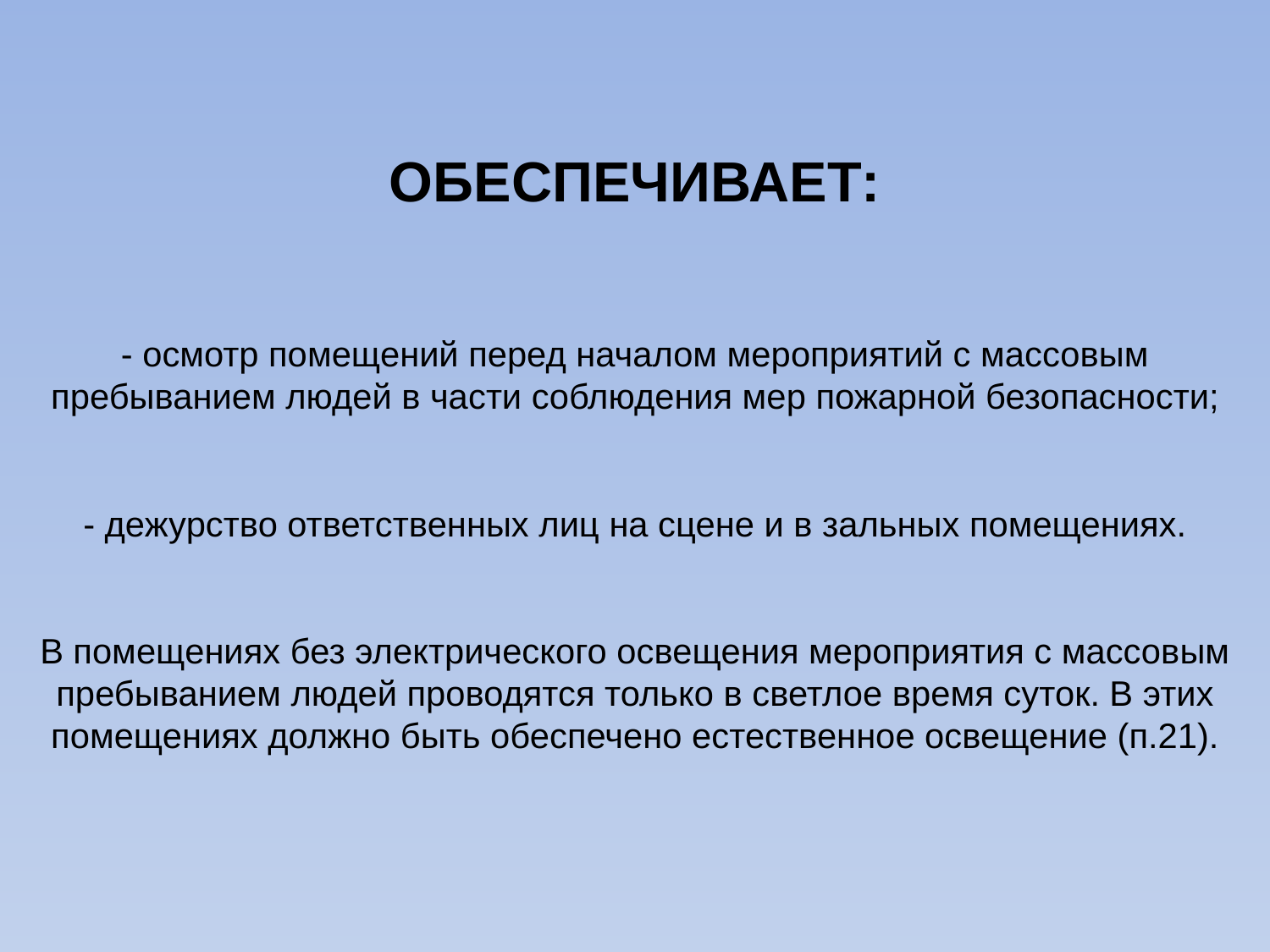

# ОБЕСПЕЧИВАЕТ: - осмотр помещений перед началом мероприятий с массовым пребыванием людей в части соблюдения мер пожарной безопасности; - дежурство ответственных лиц на сцене и в зальных помещениях. В помещениях без электрического освещения мероприятия с массовым пребыванием людей проводятся только в светлое время суток. В этих помещениях должно быть обеспечено естественное освещение (п.21).